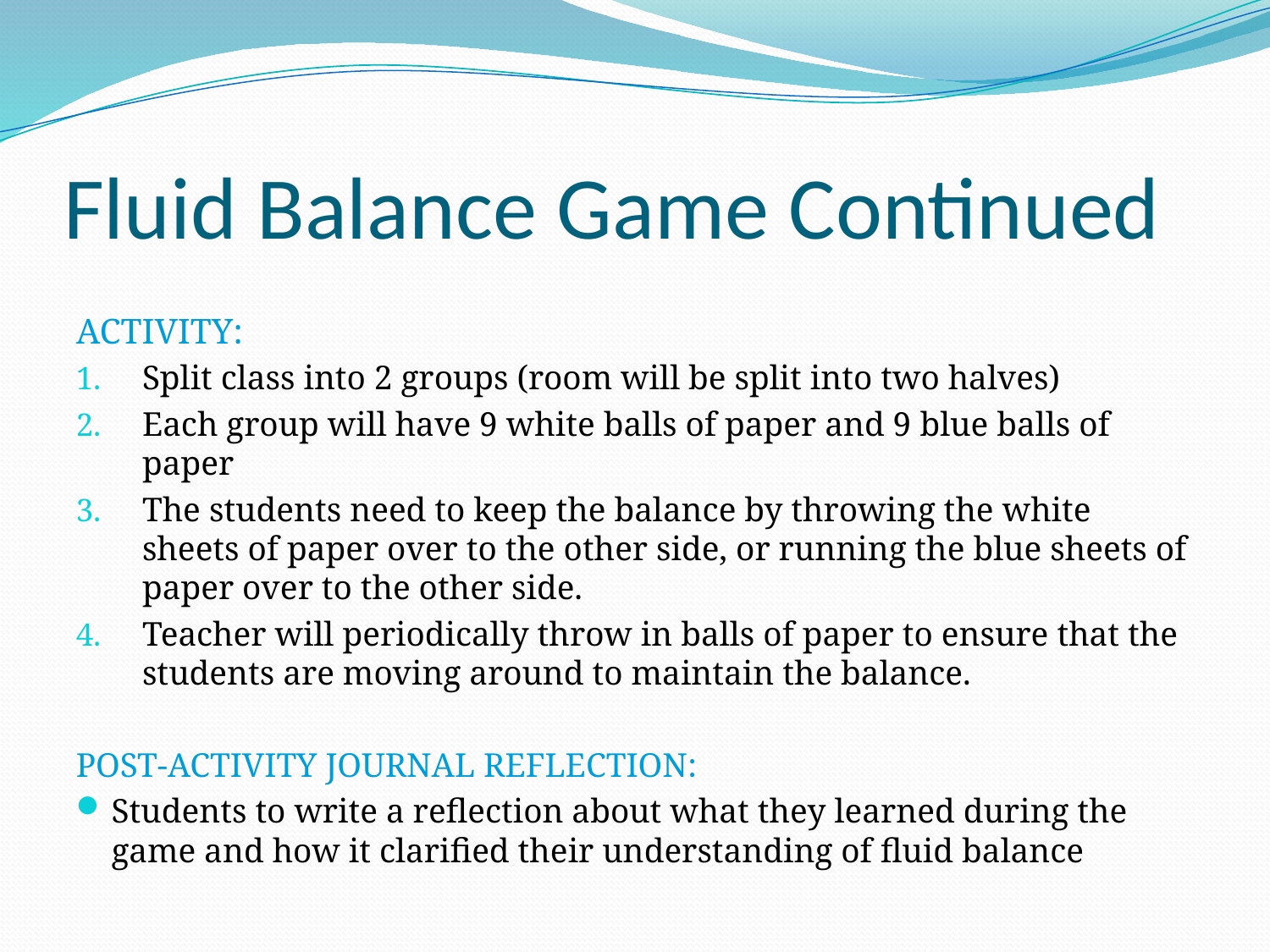

# Fluid Balance Game Continued

ACTIVITY:
Split class into 2 groups (room will be split into two halves)
Each group will have 9 white balls of paper and 9 blue balls of paper
The students need to keep the balance by throwing the white sheets of paper over to the other side, or running the blue sheets of paper over to the other side.
Teacher will periodically throw in balls of paper to ensure that the students are moving around to maintain the balance.

POST-ACTIVITY JOURNAL REFLECTION:
Students to write a reflection about what they learned during the game and how it clarified their understanding of fluid balance